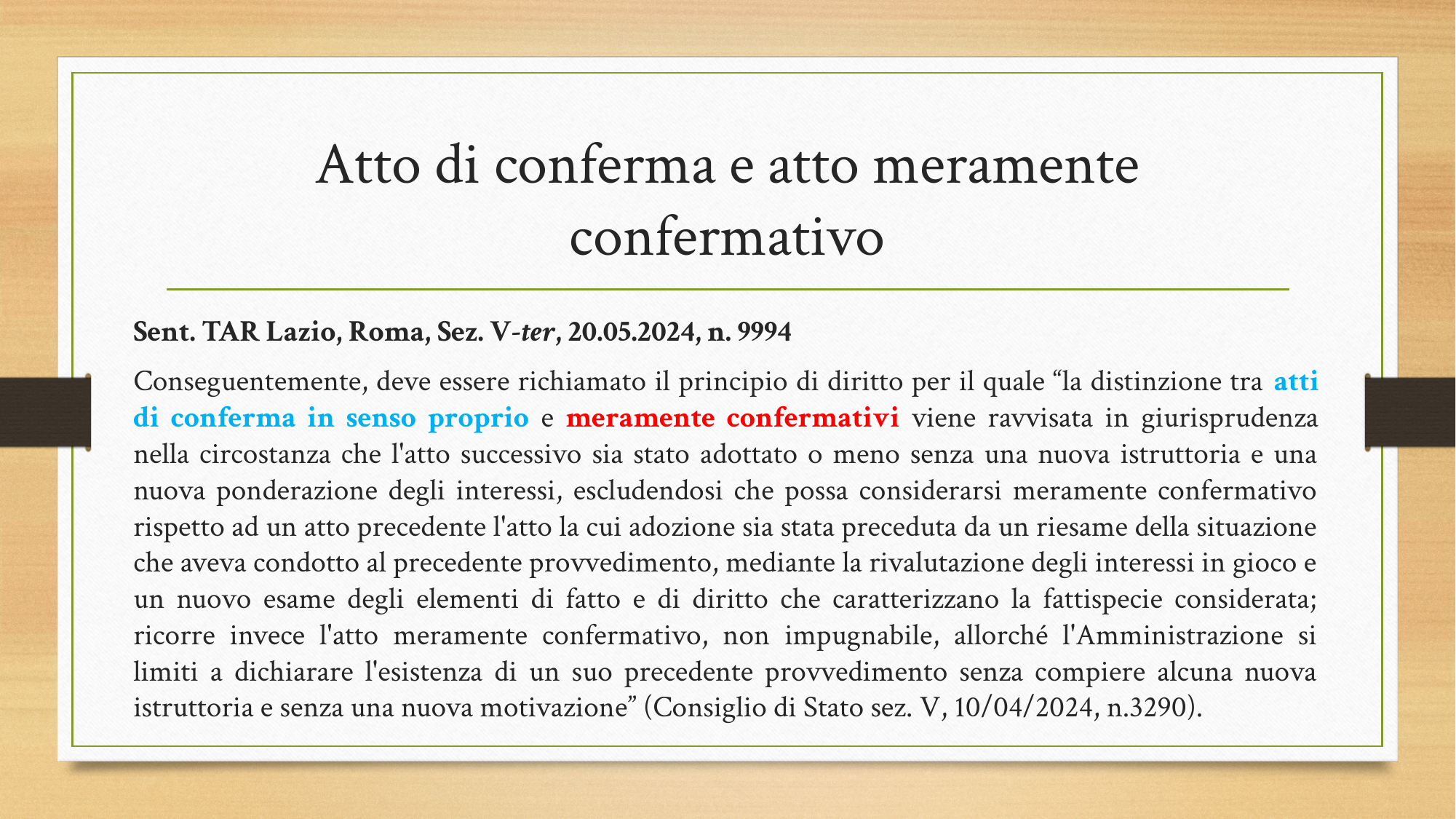

# Atto di conferma e atto meramente confermativo
Sent. TAR Lazio, Roma, Sez. V-ter, 20.05.2024, n. 9994
Conseguentemente, deve essere richiamato il principio di diritto per il quale “la distinzione tra atti di conferma in senso proprio e meramente confermativi viene ravvisata in giurisprudenza nella circostanza che l'atto successivo sia stato adottato o meno senza una nuova istruttoria e una nuova ponderazione degli interessi, escludendosi che possa considerarsi meramente confermativo rispetto ad un atto precedente l'atto la cui adozione sia stata preceduta da un riesame della situazione che aveva condotto al precedente provvedimento, mediante la rivalutazione degli interessi in gioco e un nuovo esame degli elementi di fatto e di diritto che caratterizzano la fattispecie considerata; ricorre invece l'atto meramente confermativo, non impugnabile, allorché l'Amministrazione si limiti a dichiarare l'esistenza di un suo precedente provvedimento senza compiere alcuna nuova istruttoria e senza una nuova motivazione” (Consiglio di Stato sez. V, 10/04/2024, n.3290).